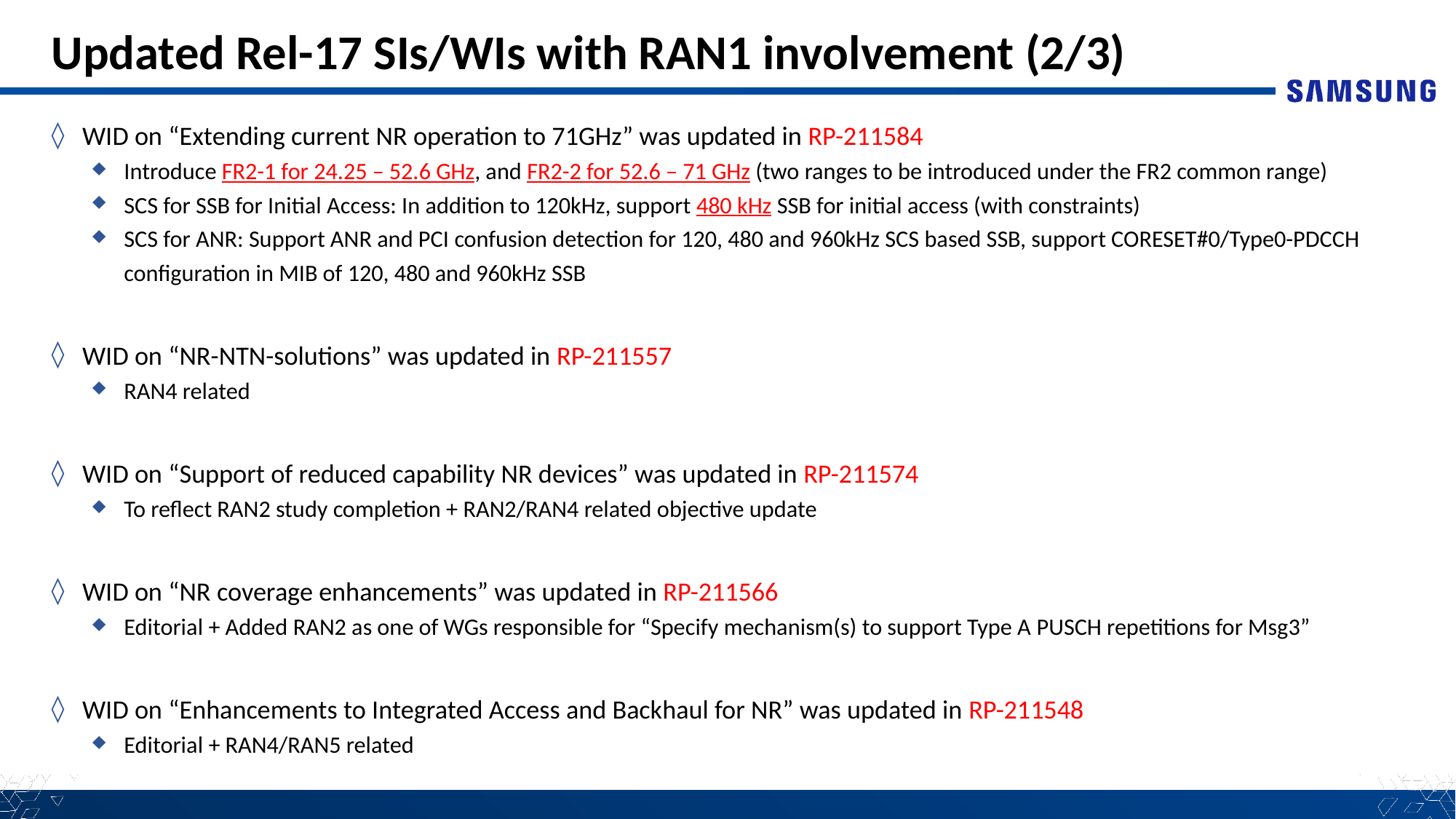

# Updated Rel-17 SIs/WIs with RAN1 involvement (2/3)
WID on “Extending current NR operation to 71GHz” was updated in RP-211584
Introduce FR2-1 for 24.25 – 52.6 GHz, and FR2-2 for 52.6 – 71 GHz (two ranges to be introduced under the FR2 common range)
SCS for SSB for Initial Access: In addition to 120kHz, support 480 kHz SSB for initial access (with constraints)
SCS for ANR: Support ANR and PCI confusion detection for 120, 480 and 960kHz SCS based SSB, support CORESET#0/Type0-PDCCH configuration in MIB of 120, 480 and 960kHz SSB

WID on “NR-NTN-solutions” was updated in RP-211557
RAN4 related

WID on “Support of reduced capability NR devices” was updated in RP-211574
To reflect RAN2 study completion + RAN2/RAN4 related objective update

WID on “NR coverage enhancements” was updated in RP-211566
Editorial + Added RAN2 as one of WGs responsible for “Specify mechanism(s) to support Type A PUSCH repetitions for Msg3”

WID on “Enhancements to Integrated Access and Backhaul for NR” was updated in RP-211548
Editorial + RAN4/RAN5 related